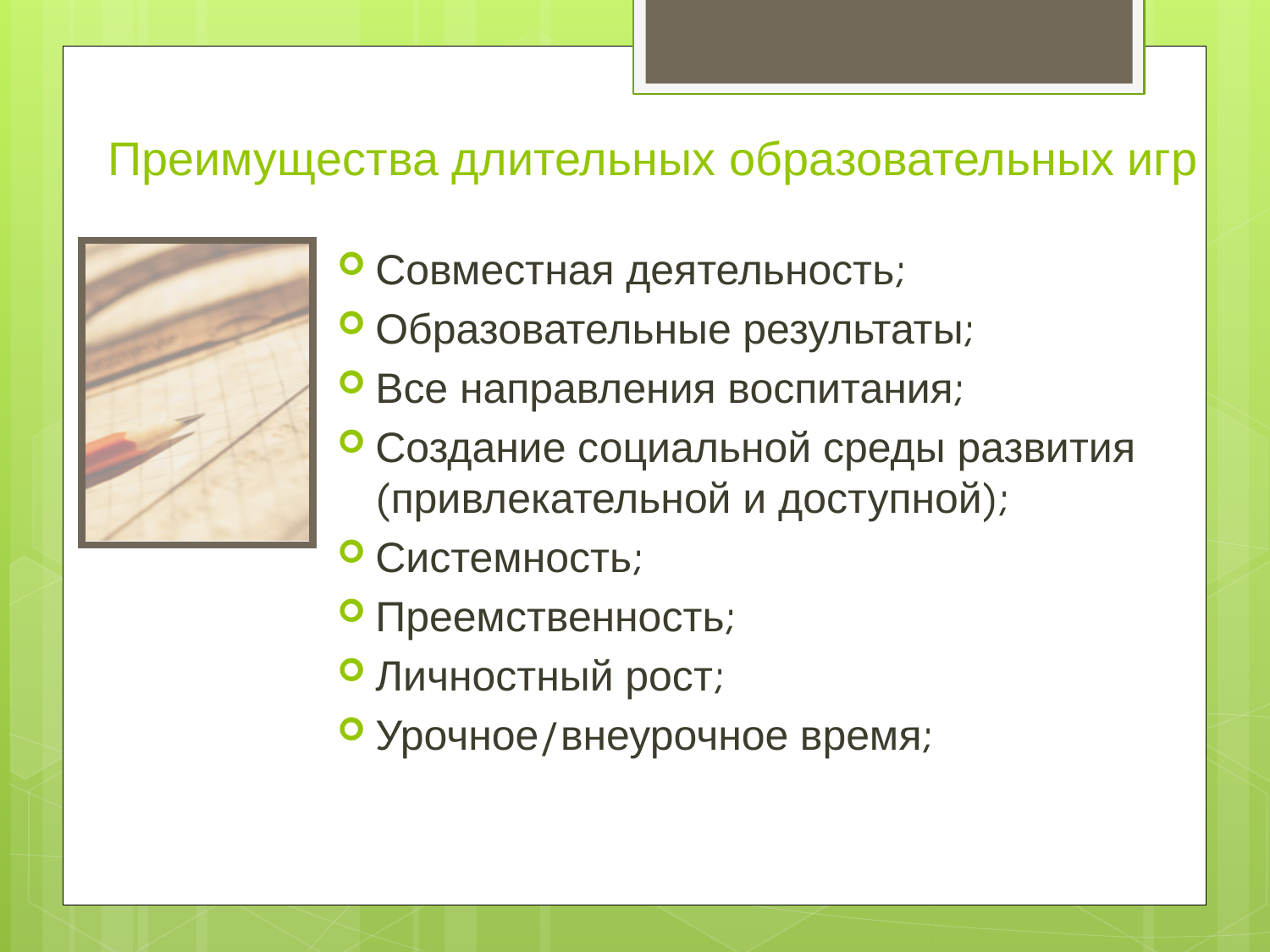

# Преимущества длительных образовательных игр
Совместная деятельность;
Образовательные результаты;
Все направления воспитания;
Создание социальной среды развития (привлекательной и доступной);
Системность;
Преемственность;
Личностный рост;
Урочное/внеурочное время;